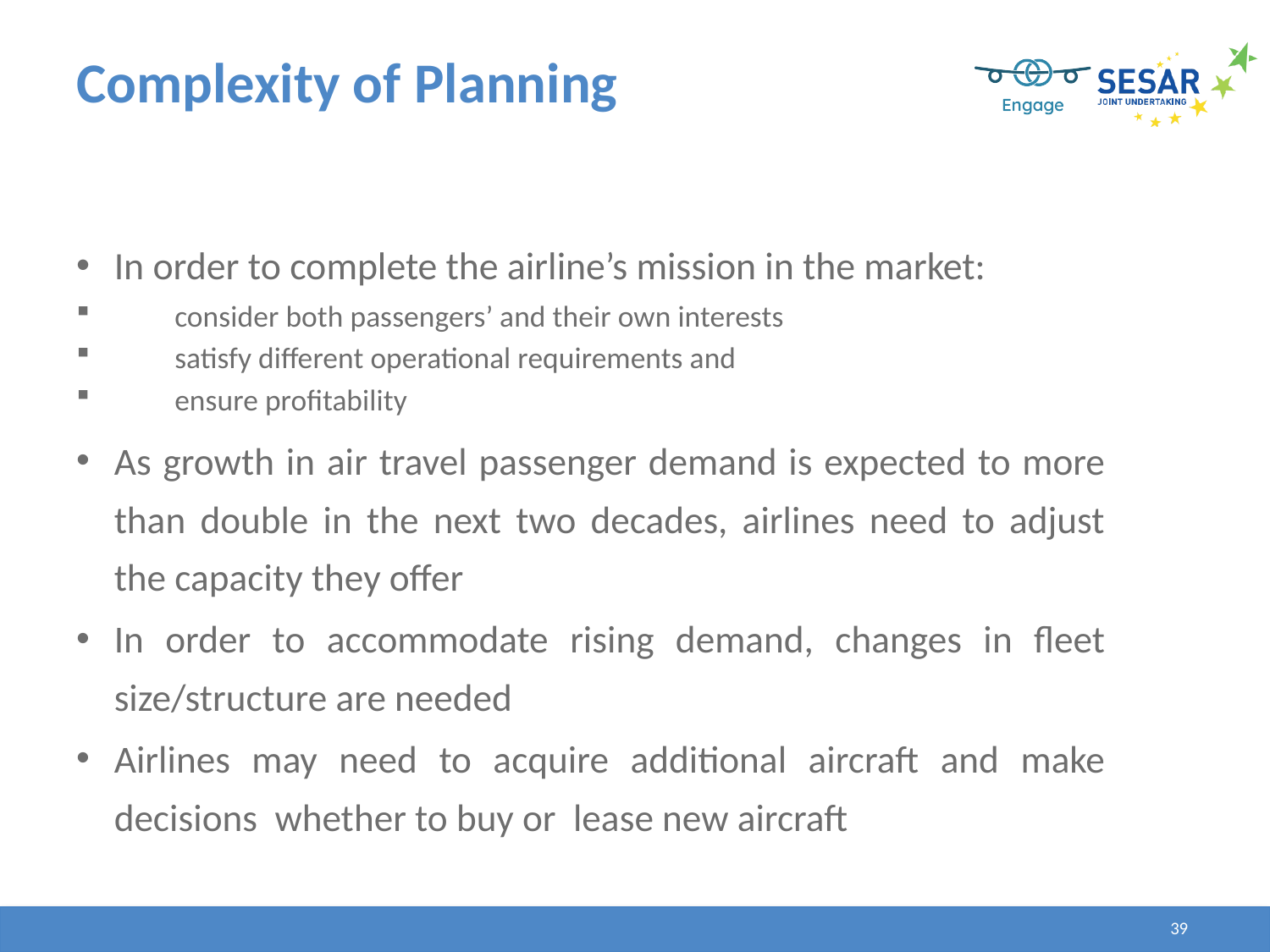

# Complexity of Planning
In order to complete the airline’s mission in the market:
consider both passengers’ and their own interests
satisfy different operational requirements and
ensure profitability
As growth in air travel passenger demand is expected to more than double in the next two decades, airlines need to adjust the capacity they offer
In order to accommodate rising demand, changes in fleet size/structure are needed
Airlines may need to acquire additional aircraft and make decisions  whether to buy or  lease new aircraft
39